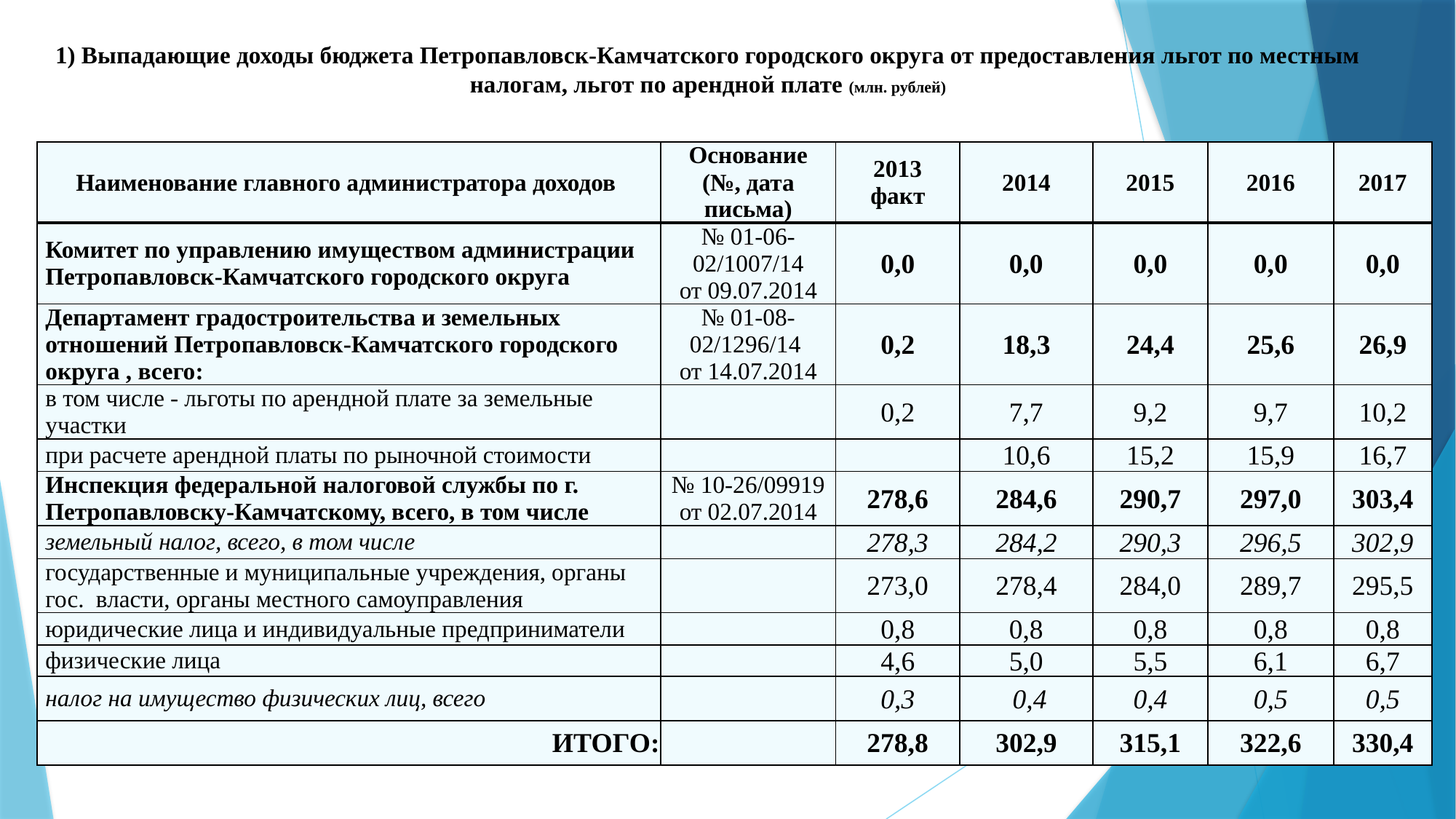

# 1) Выпадающие доходы бюджета Петропавловск-Камчатского городского округа от предоставления льгот по местным налогам, льгот по арендной плате (млн. рублей)
| Наименование главного администратора доходов | Основание (№, дата письма) | 2013 факт | 2014 | 2015 | 2016 | 2017 |
| --- | --- | --- | --- | --- | --- | --- |
| Комитет по управлению имуществом администрации Петропавловск-Камчатского городского округа | № 01-06-02/1007/14 от 09.07.2014 | 0,0 | 0,0 | 0,0 | 0,0 | 0,0 |
| Департамент градостроительства и земельных отношений Петропавловск-Камчатского городского округа , всего: | № 01-08-02/1296/14 от 14.07.2014 | 0,2 | 18,3 | 24,4 | 25,6 | 26,9 |
| в том числе - льготы по арендной плате за земельные участки |  | 0,2 | 7,7 | 9,2 | 9,7 | 10,2 |
| при расчете арендной платы по рыночной стоимости |  |  | 10,6 | 15,2 | 15,9 | 16,7 |
| Инспекция федеральной налоговой службы по г. Петропавловску-Камчатскому, всего, в том числе | № 10-26/09919 от 02.07.2014 | 278,6 | 284,6 | 290,7 | 297,0 | 303,4 |
| земельный налог, всего, в том числе |  | 278,3 | 284,2 | 290,3 | 296,5 | 302,9 |
| государственные и муниципальные учреждения, органы гос. власти, органы местного самоуправления |  | 273,0 | 278,4 | 284,0 | 289,7 | 295,5 |
| юридические лица и индивидуальные предприниматели |  | 0,8 | 0,8 | 0,8 | 0,8 | 0,8 |
| физические лица |  | 4,6 | 5,0 | 5,5 | 6,1 | 6,7 |
| налог на имущество физических лиц, всего |  | 0,3 | 0,4 | 0,4 | 0,5 | 0,5 |
| ИТОГО: |  | 278,8 | 302,9 | 315,1 | 322,6 | 330,4 |